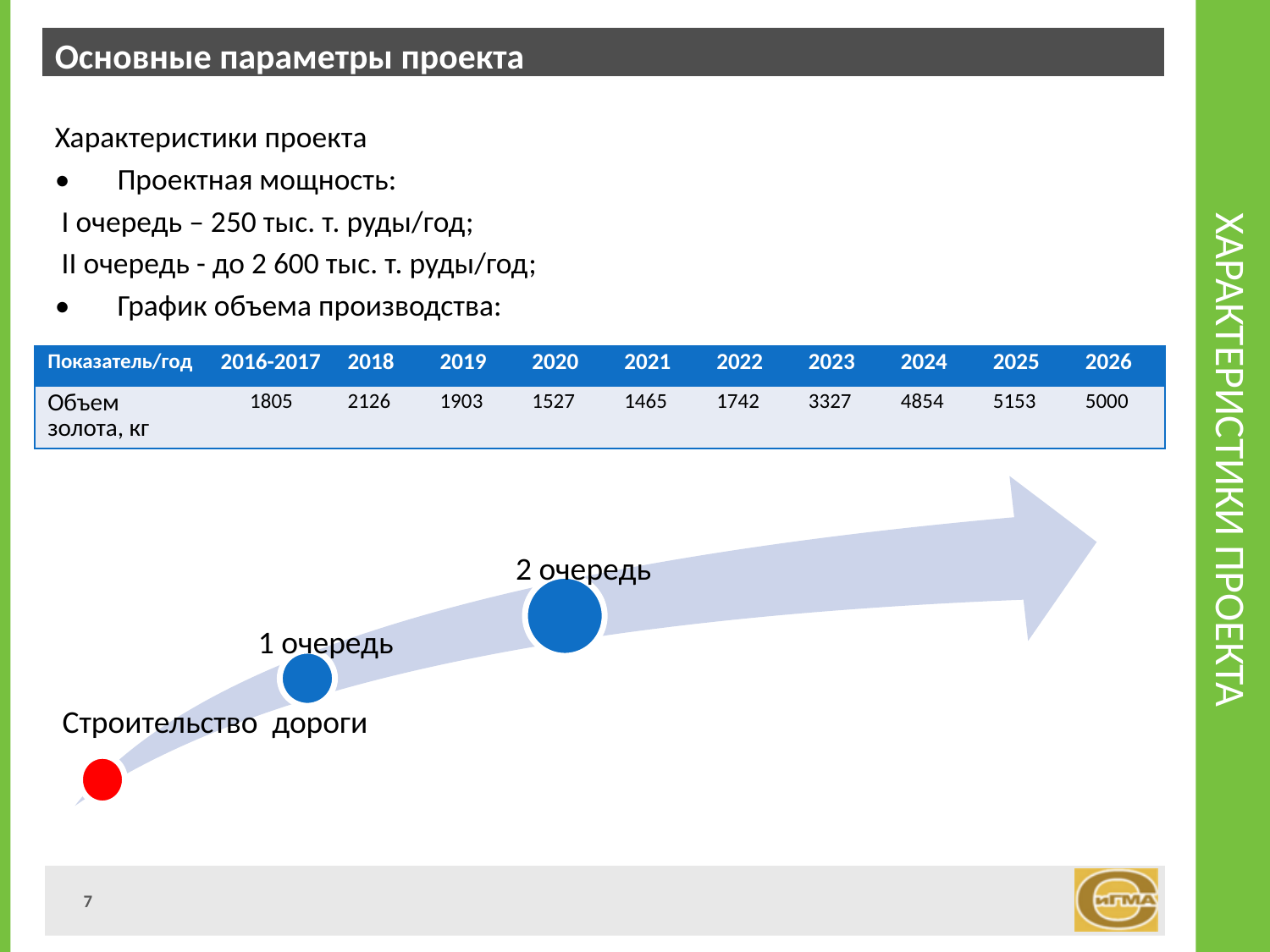

Основные параметры проекта
# Характеристики проекта

Характеристики проекта
•       Проектная мощность:
 I очередь – 250 тыс. т. руды/год;
 II очередь - до 2 600 тыс. т. руды/год;
•       График объема производства:

| Показатель/год | 2016-2017 | 2018 | 2019 | 2020 | 2021 | 2022 | 2023 | 2024 | 2025 | 2026 |
| --- | --- | --- | --- | --- | --- | --- | --- | --- | --- | --- |
| Объем золота, кг | 1805 | 2126 | 1903 | 1527 | 1465 | 1742 | 3327 | 4854 | 5153 | 5000 |
Строительство  дороги
1 очередь
2 очередь
7